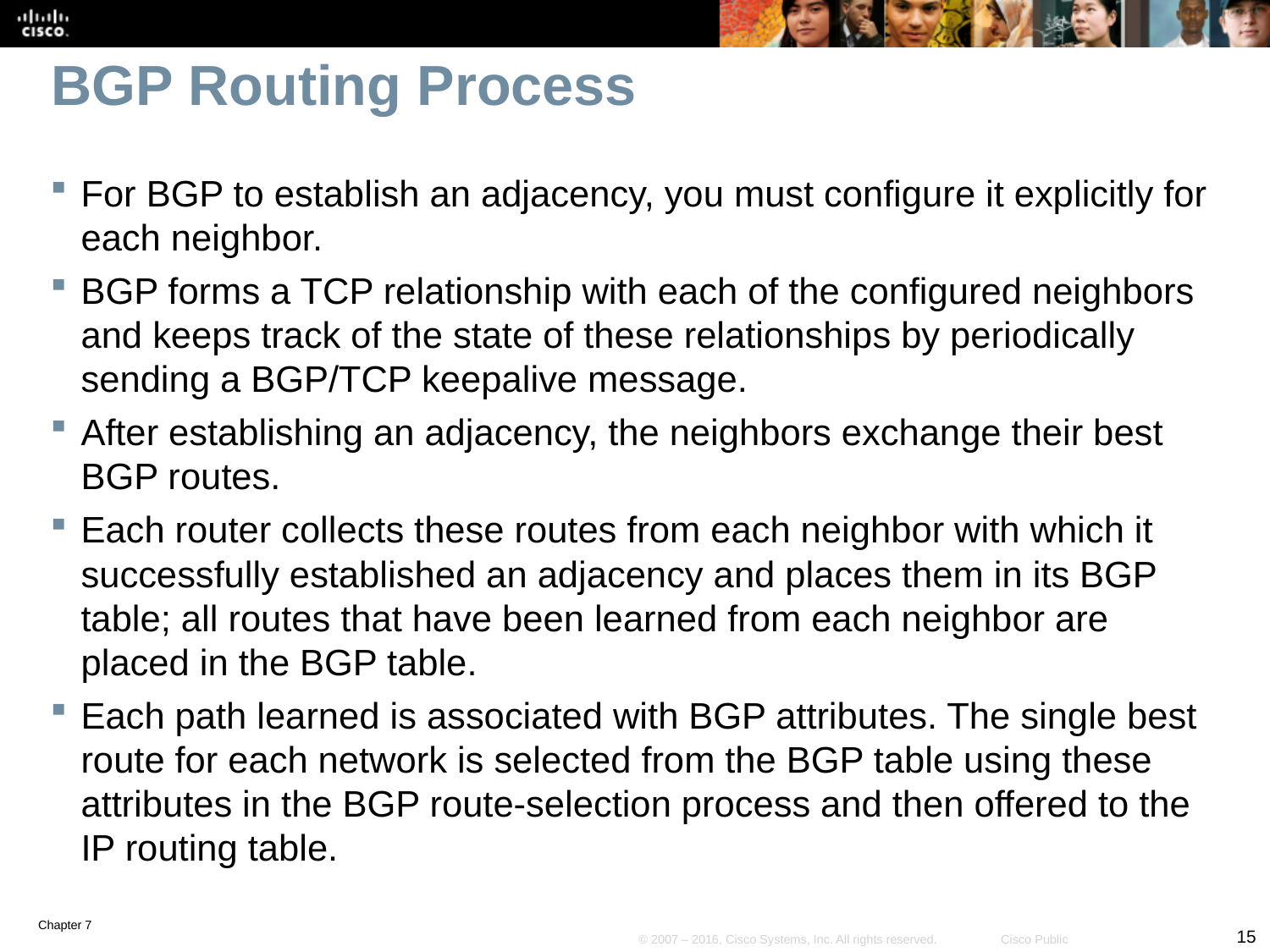

# BGP Routing Process
For BGP to establish an adjacency, you must configure it explicitly for each neighbor.
BGP forms a TCP relationship with each of the configured neighbors and keeps track of the state of these relationships by periodically sending a BGP/TCP keepalive message.
After establishing an adjacency, the neighbors exchange their best BGP routes.
Each router collects these routes from each neighbor with which it successfully established an adjacency and places them in its BGP table; all routes that have been learned from each neighbor are placed in the BGP table.
Each path learned is associated with BGP attributes. The single best route for each network is selected from the BGP table using these attributes in the BGP route-selection process and then offered to the IP routing table.